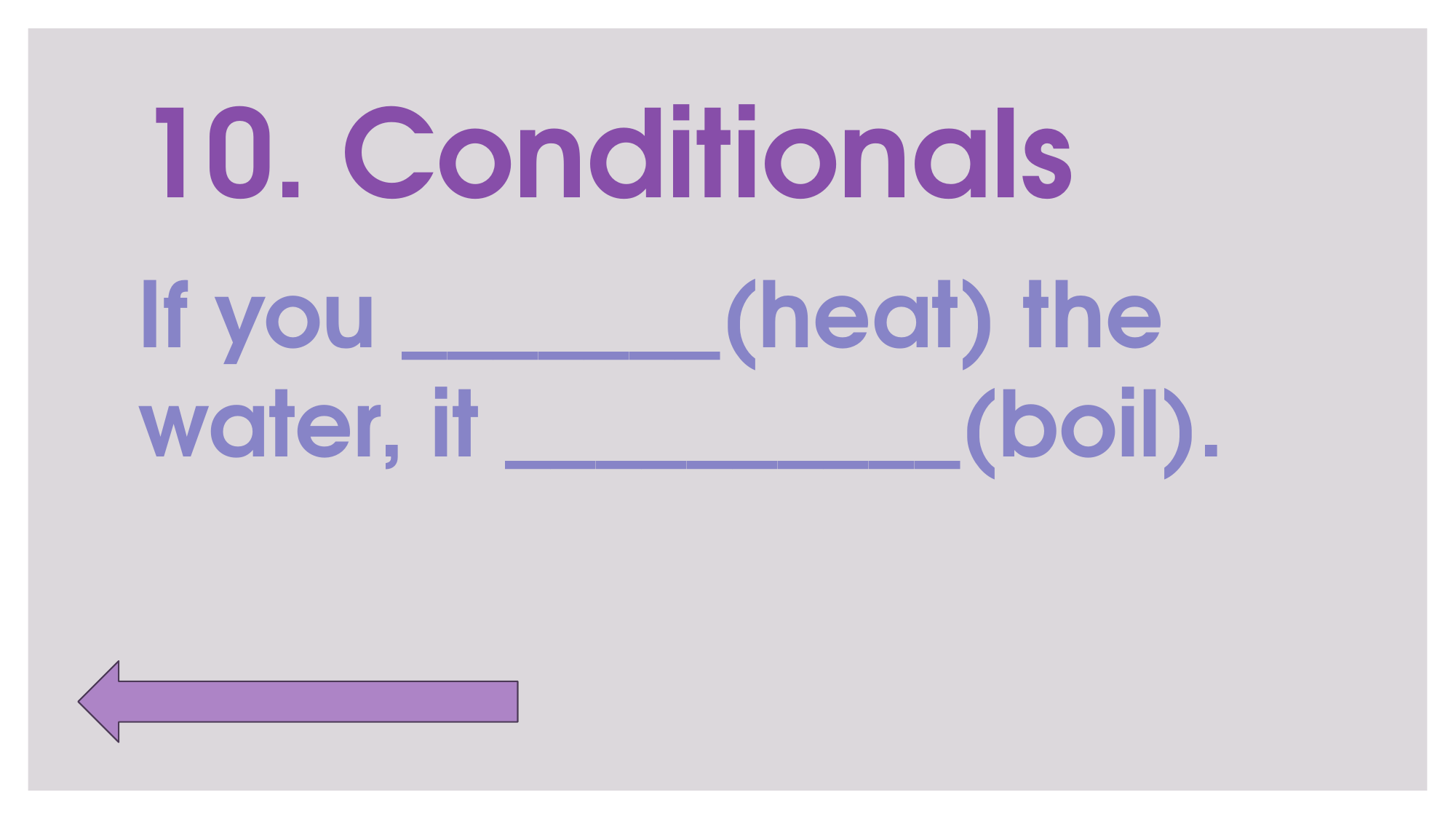

# 10. Conditionals
If you _______(heat) the water, it __________(boil).